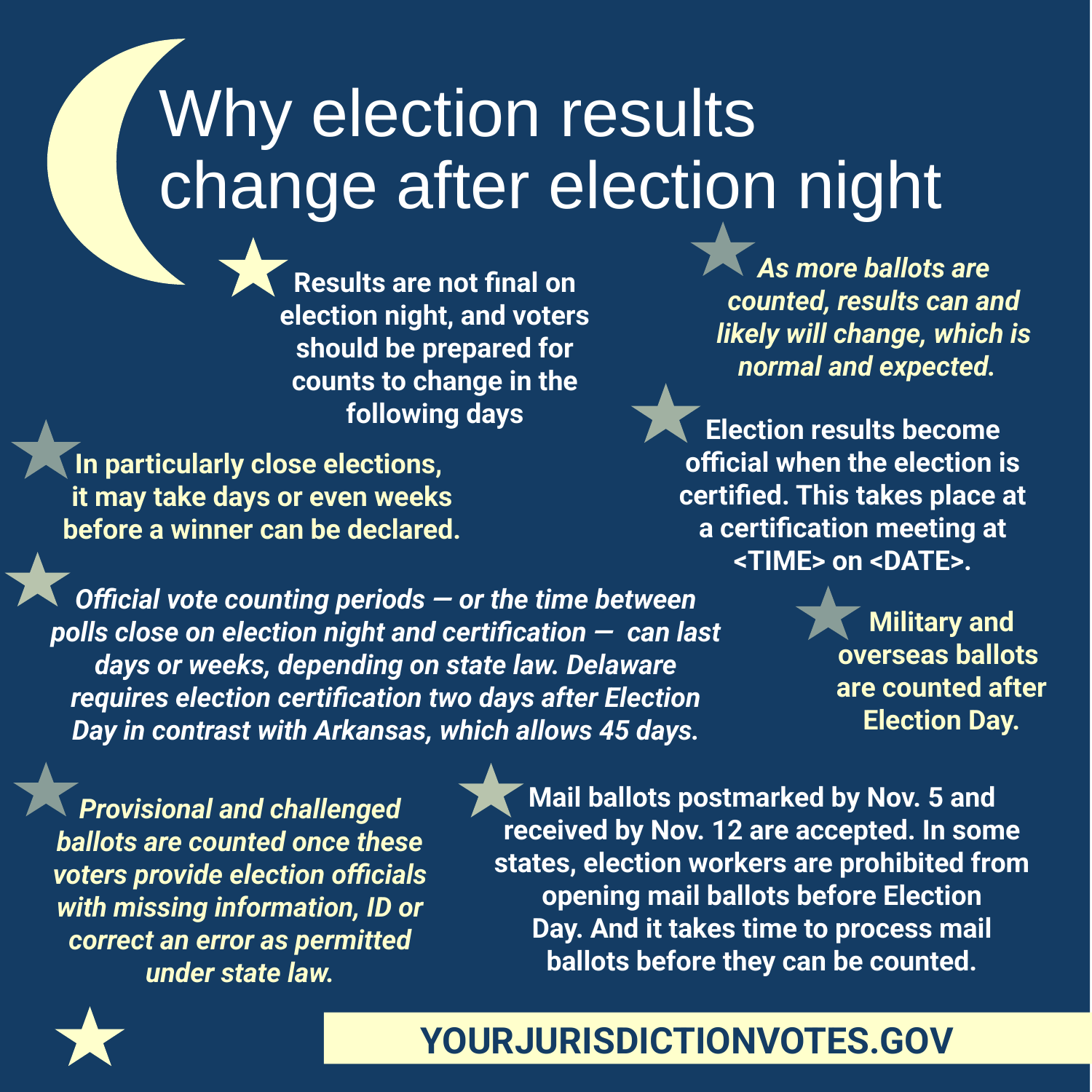

# Why election results change after election night

As more ballots are counted, results can and likely will change, which is normal and expected.

Results are not final on election night, and voters should be prepared for counts to change in the following days

Election results become official when the election is certified. This takes place at a certification meeting at <TIME> on <DATE>.

In particularly close elections,
it may take days or even weeks before a winner can be declared.

Official vote counting periods — or the time between polls close on election night and certification —  can last days or weeks, depending on state law. Delaware requires election certification two days after Election Day in contrast with Arkansas, which allows 45 days.

Military and overseas ballots
are counted after Election Day.

Mail ballots postmarked by Nov. 5 and received by Nov. 12 are accepted. In some states, election workers are prohibited from opening mail ballots before Election Day. And it takes time to process mail ballots before they can be counted.
Provisional and challenged ballots are counted once these voters provide election officials with missing information, ID or correct an error as permitted under state law.

YOURJURISDICTIONVOTES.GOV